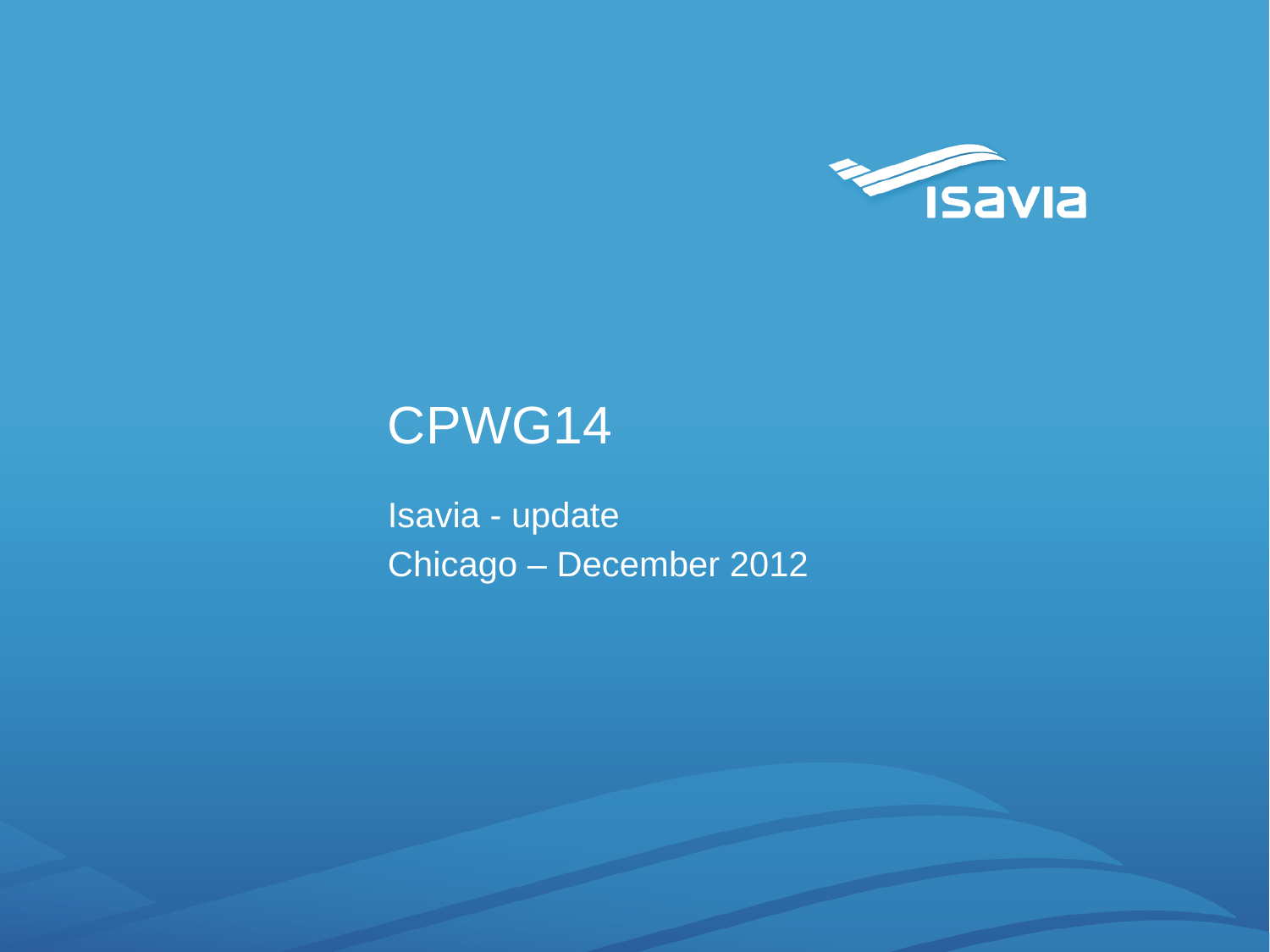

# CPWG14
Isavia - update
Chicago – December 2012